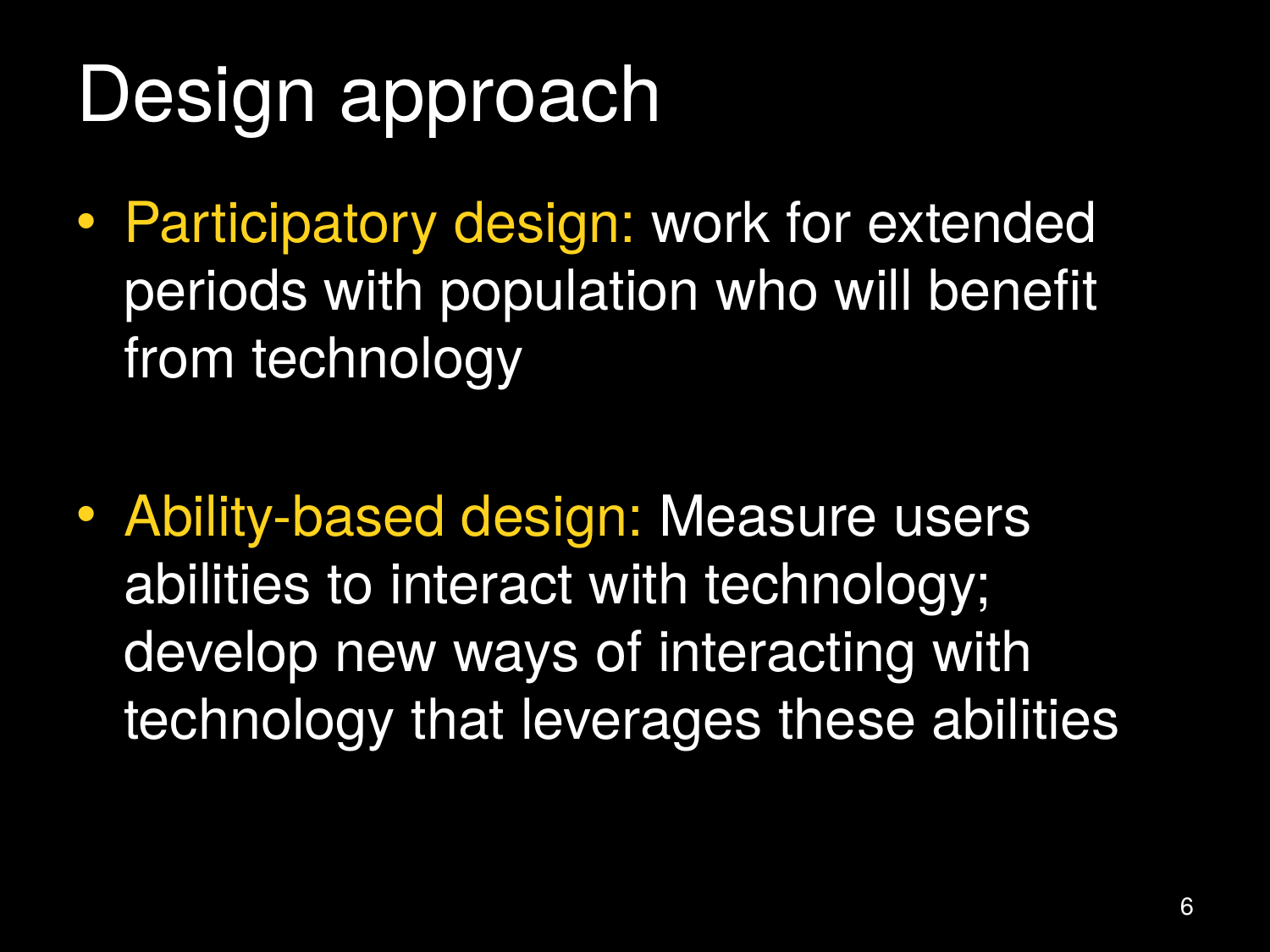

# Design approach
Participatory design: work for extended periods with population who will benefit from technology

Ability-based design: Measure users abilities to interact with technology; develop new ways of interacting with technology that leverages these abilities
6